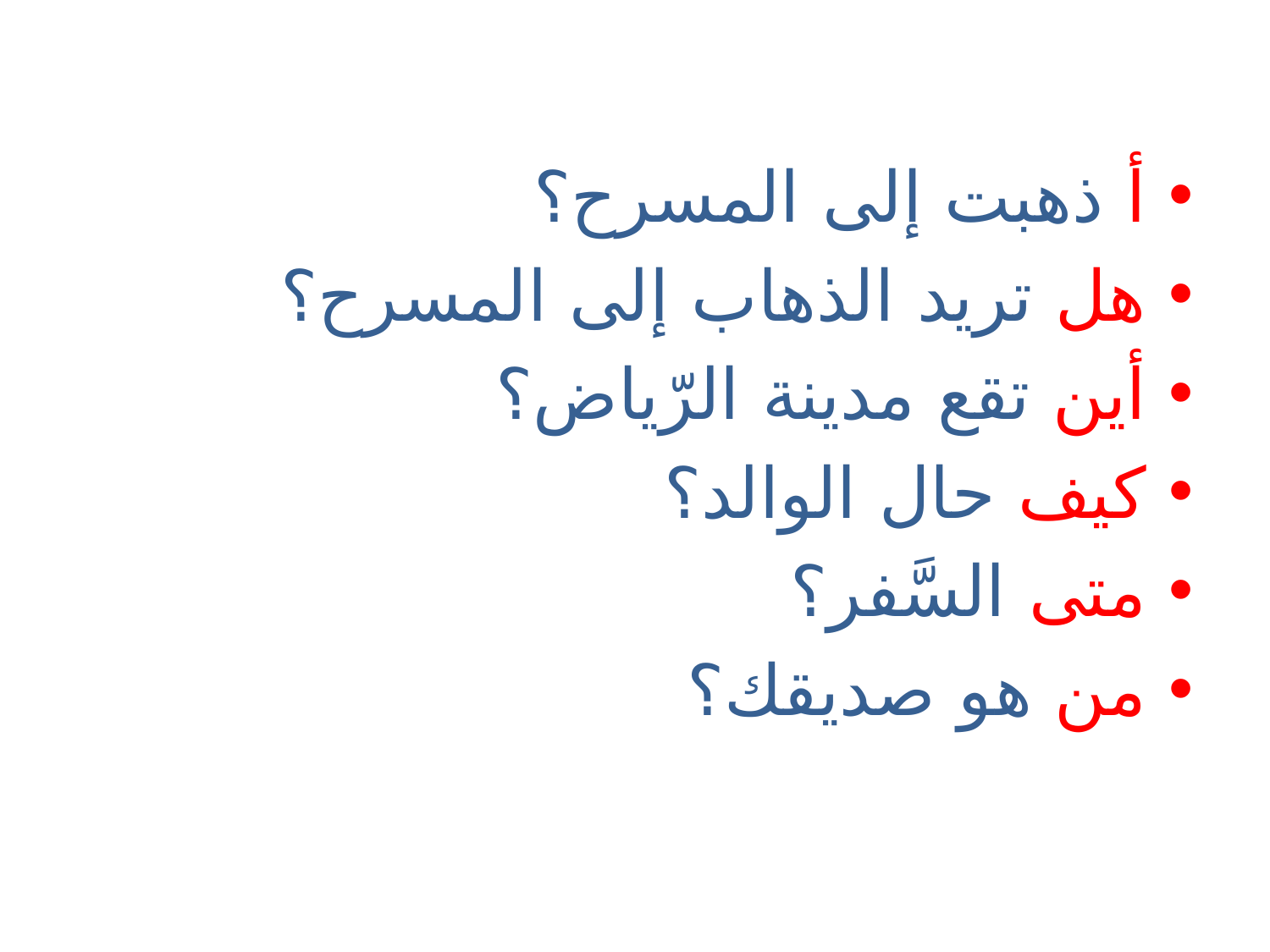

أ ذهبت إلى المسرح؟
هل تريد الذهاب إلى المسرح؟
أين تقع مدينة الرّياض؟
كيف حال الوالد؟
متى السَّفر؟
من هو صديقك؟